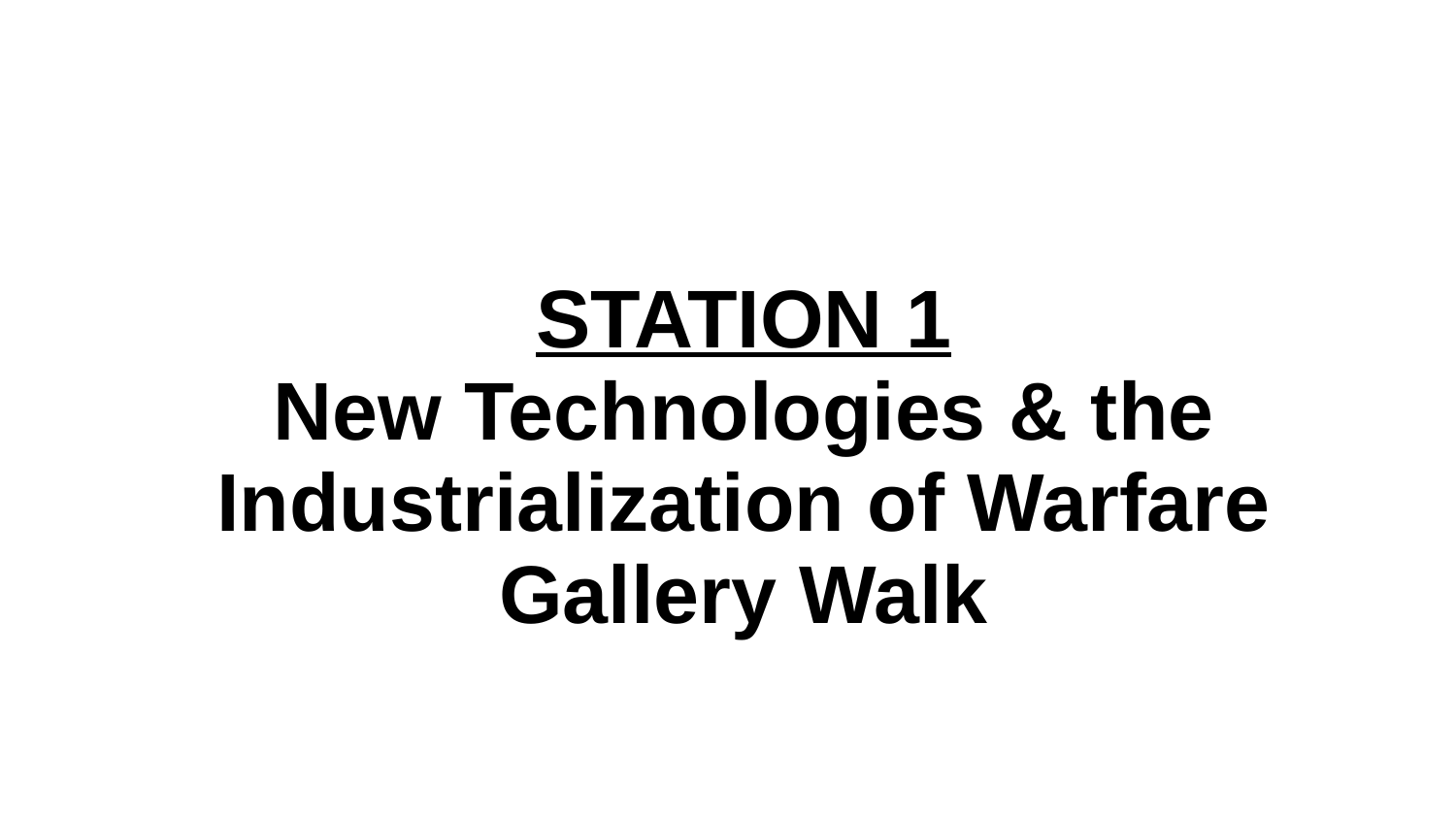

# STATION 1
New Technologies & the Industrialization of Warfare
Gallery Walk